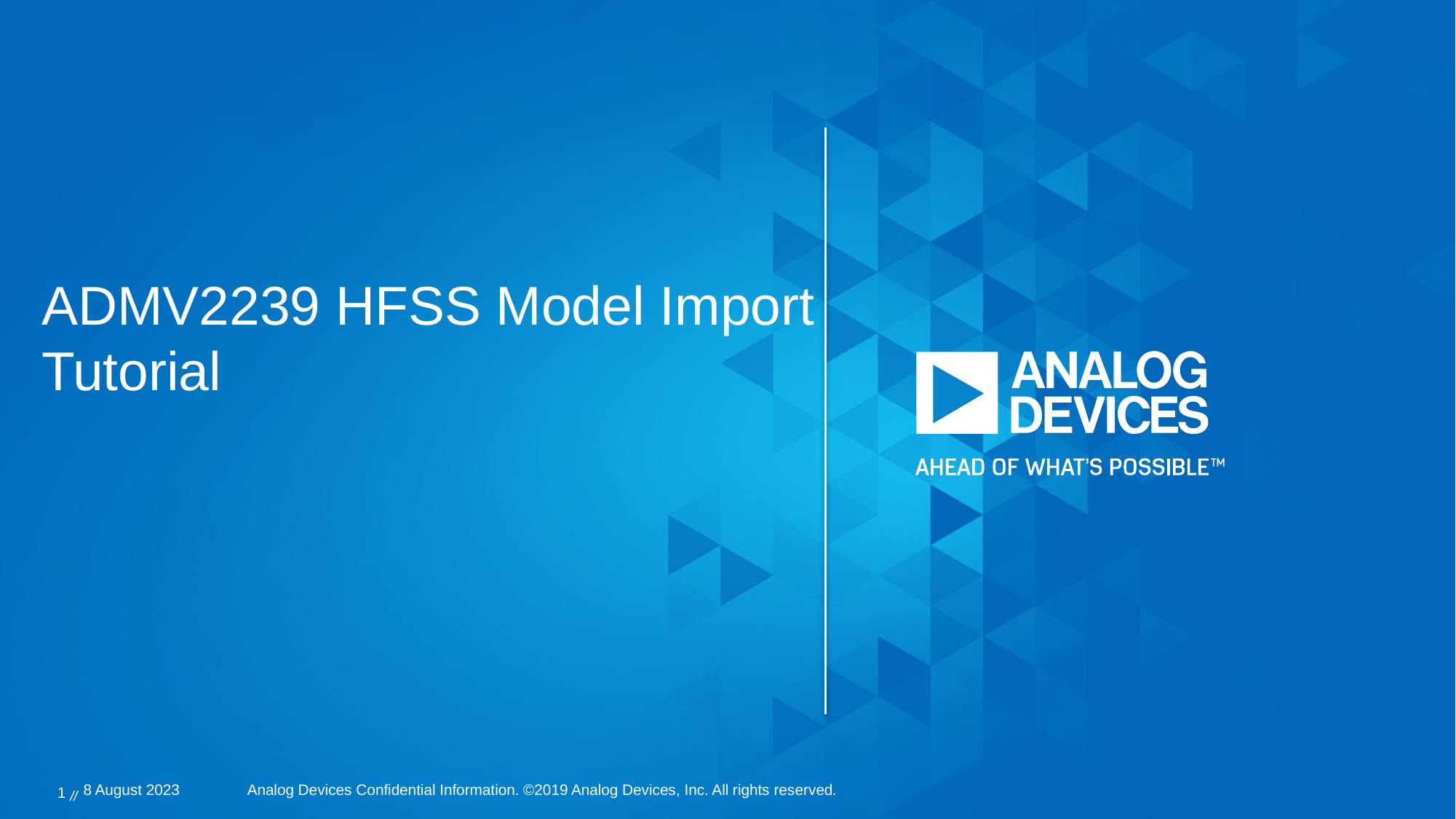

# ADMV2239 HFSS Model Import Tutorial

1 //
8 August 2023
Analog Devices Confidential Information. ©2019 Analog Devices, Inc. All rights reserved.